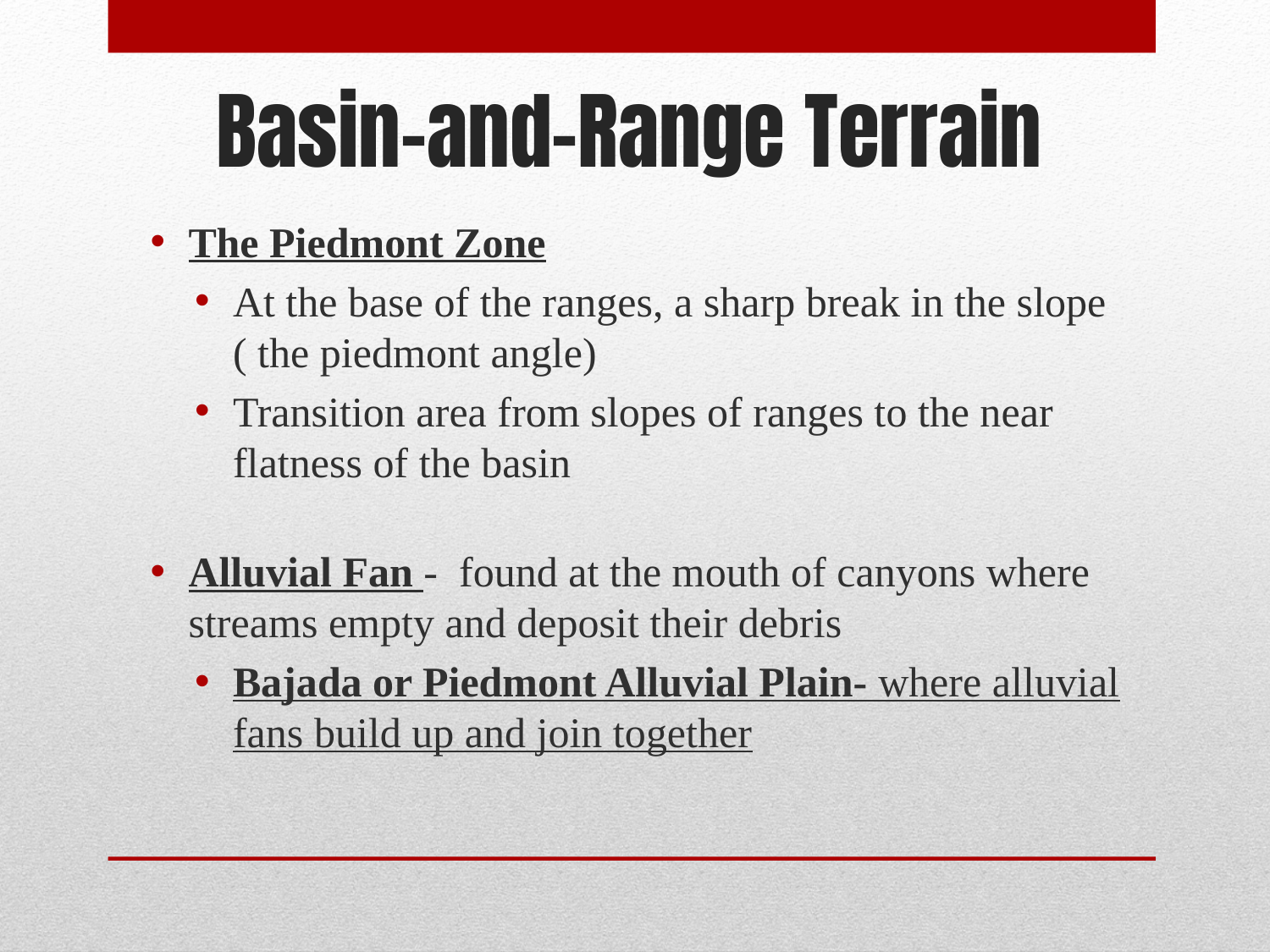

Basin-and-Range Terrain
The Piedmont Zone
At the base of the ranges, a sharp break in the slope ( the piedmont angle)
Transition area from slopes of ranges to the near flatness of the basin

Alluvial Fan -  found at the mouth of canyons where streams empty and deposit their debris
Bajada or Piedmont Alluvial Plain- where alluvial fans build up and join together